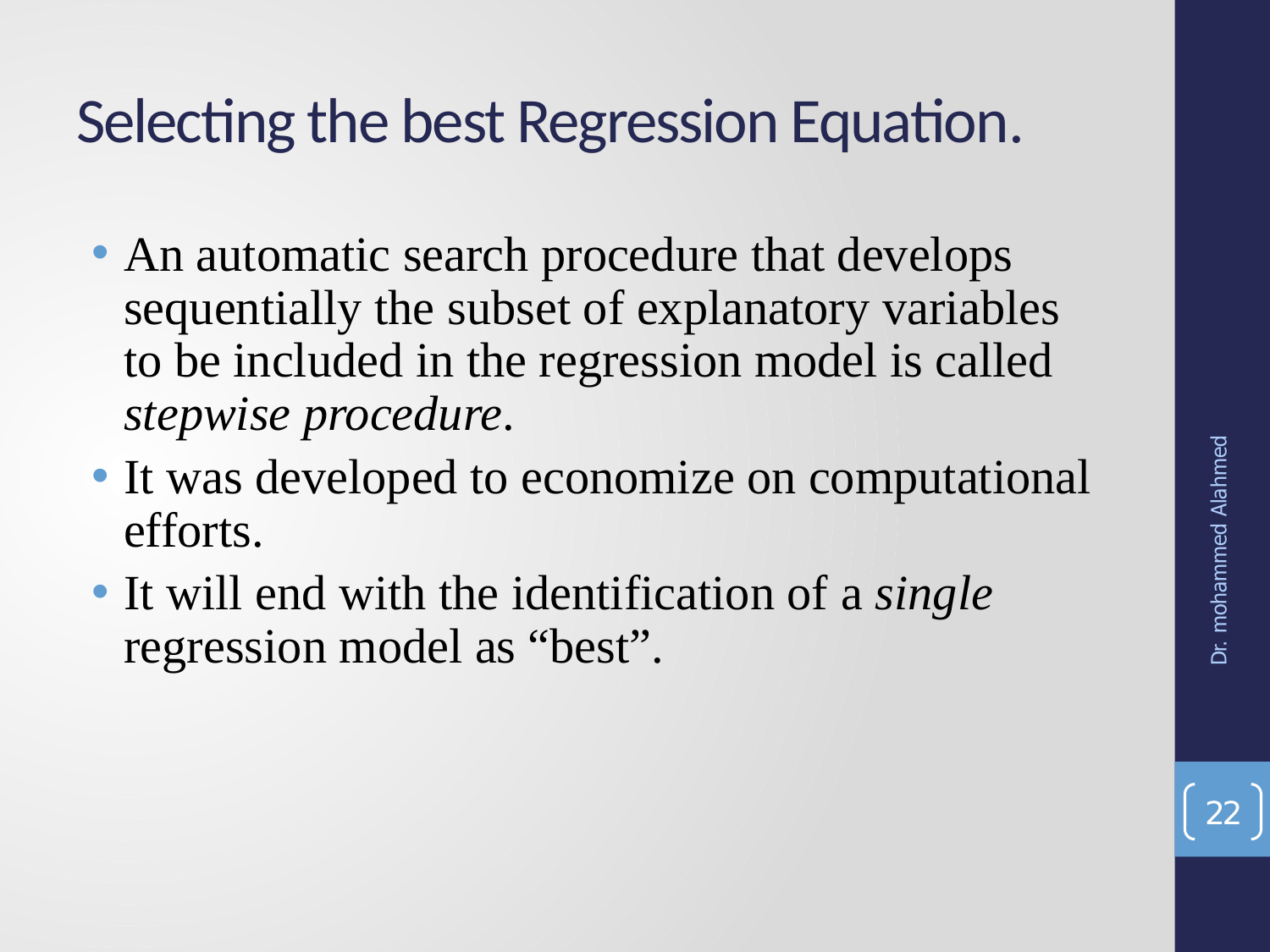

# Selecting the best Regression Equation.
An automatic search procedure that develops sequentially the subset of explanatory variables to be included in the regression model is called stepwise procedure.
It was developed to economize on computational efforts.
It will end with the identification of a single regression model as “best”.
Dr. mohammed Alahmed
22